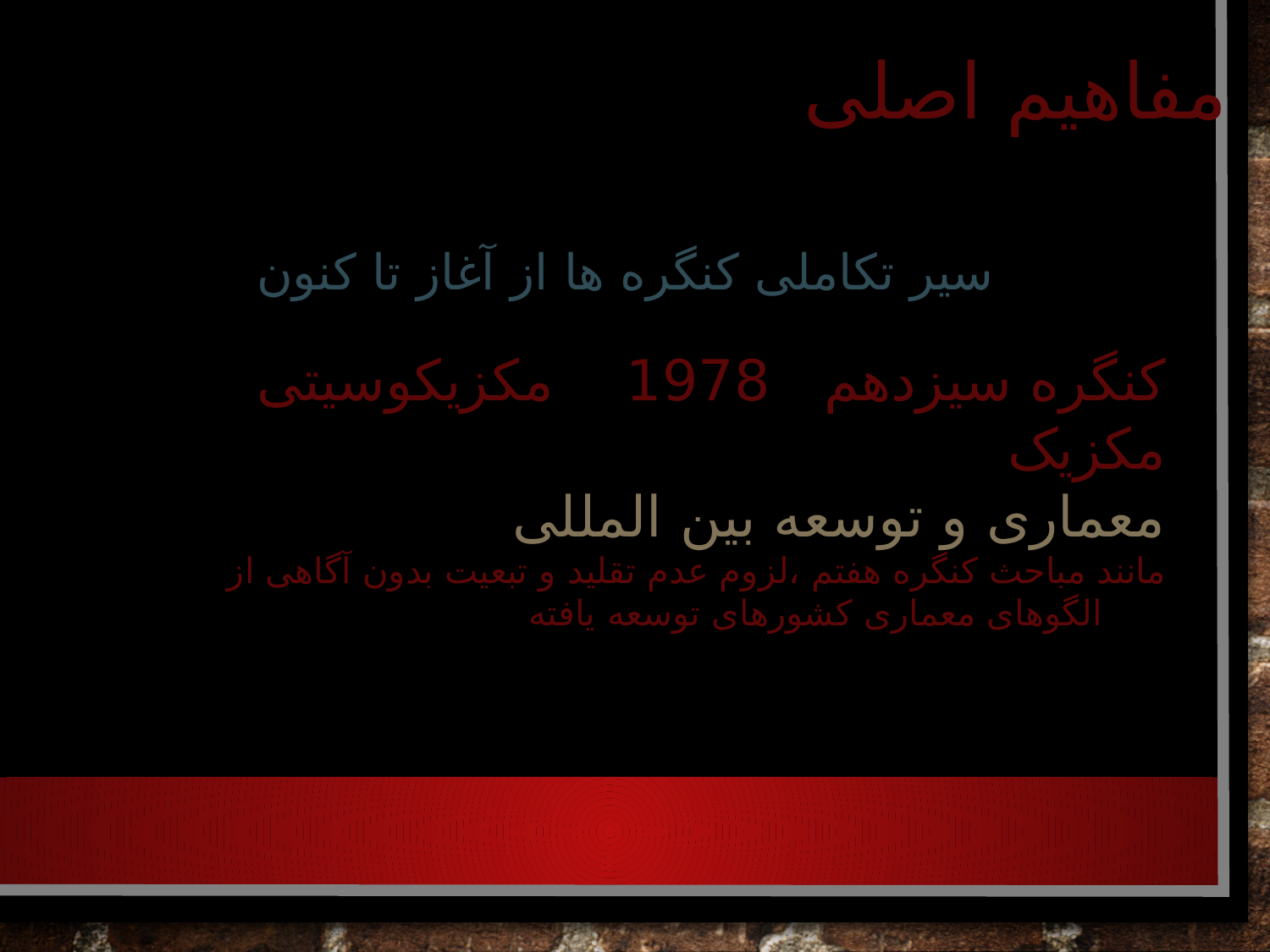

# مفاهیم اصلی
سیر تکاملی کنگره ها از آغاز تا کنون

کنگره سیزدهم   1978    مکزیکوسیتی مکزیک
معماری و توسعه بین المللی
مانند مباحث کنگره هفتم ،لزوم عدم تقلید و تبعیت بدون آگاهی از الگوهای معماری کشورهای توسعه یافته